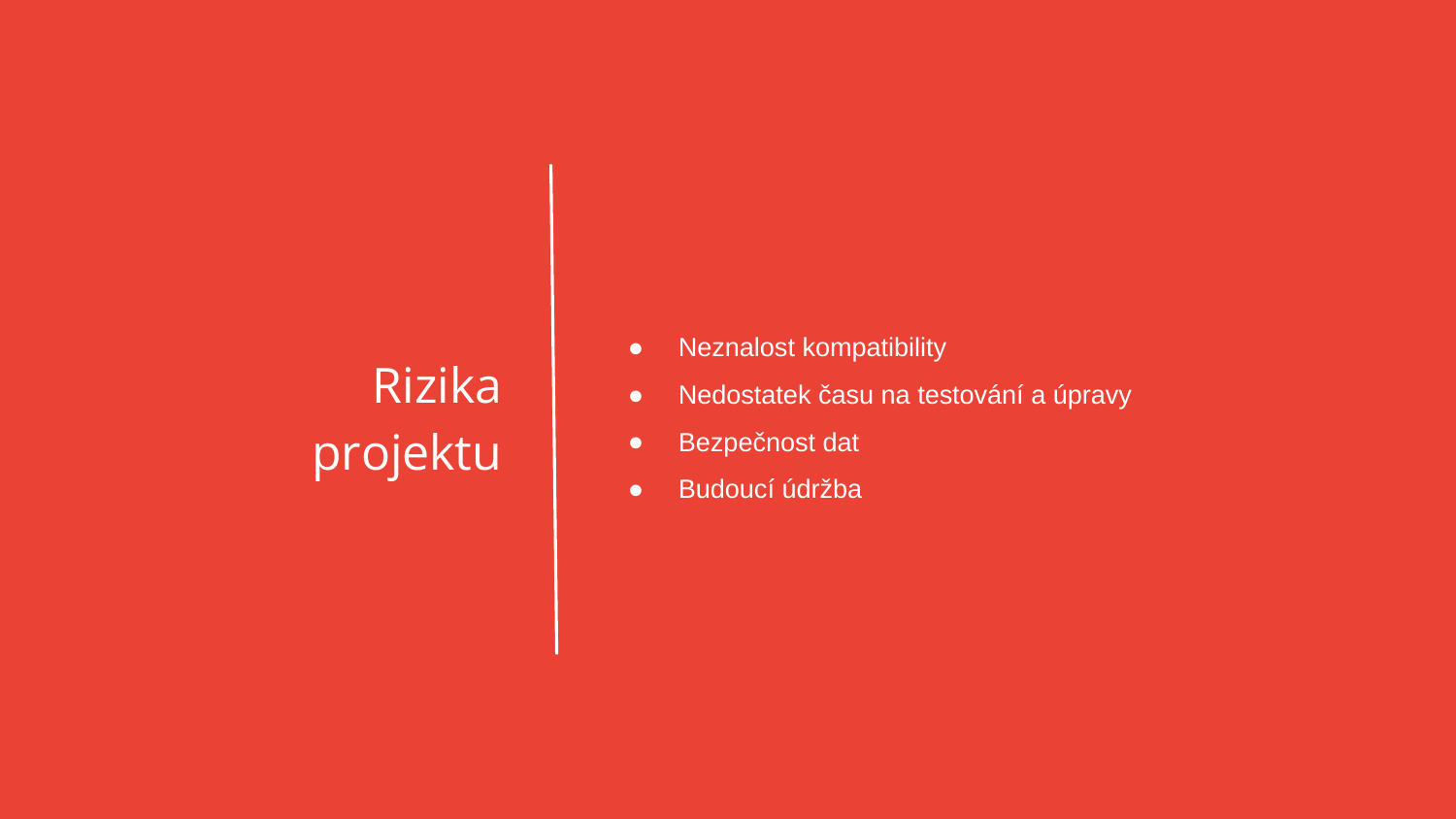

Neznalost kompatibility
Nedostatek času na testování a úpravy
Bezpečnost dat
Budoucí údržba
Rizika
projektu